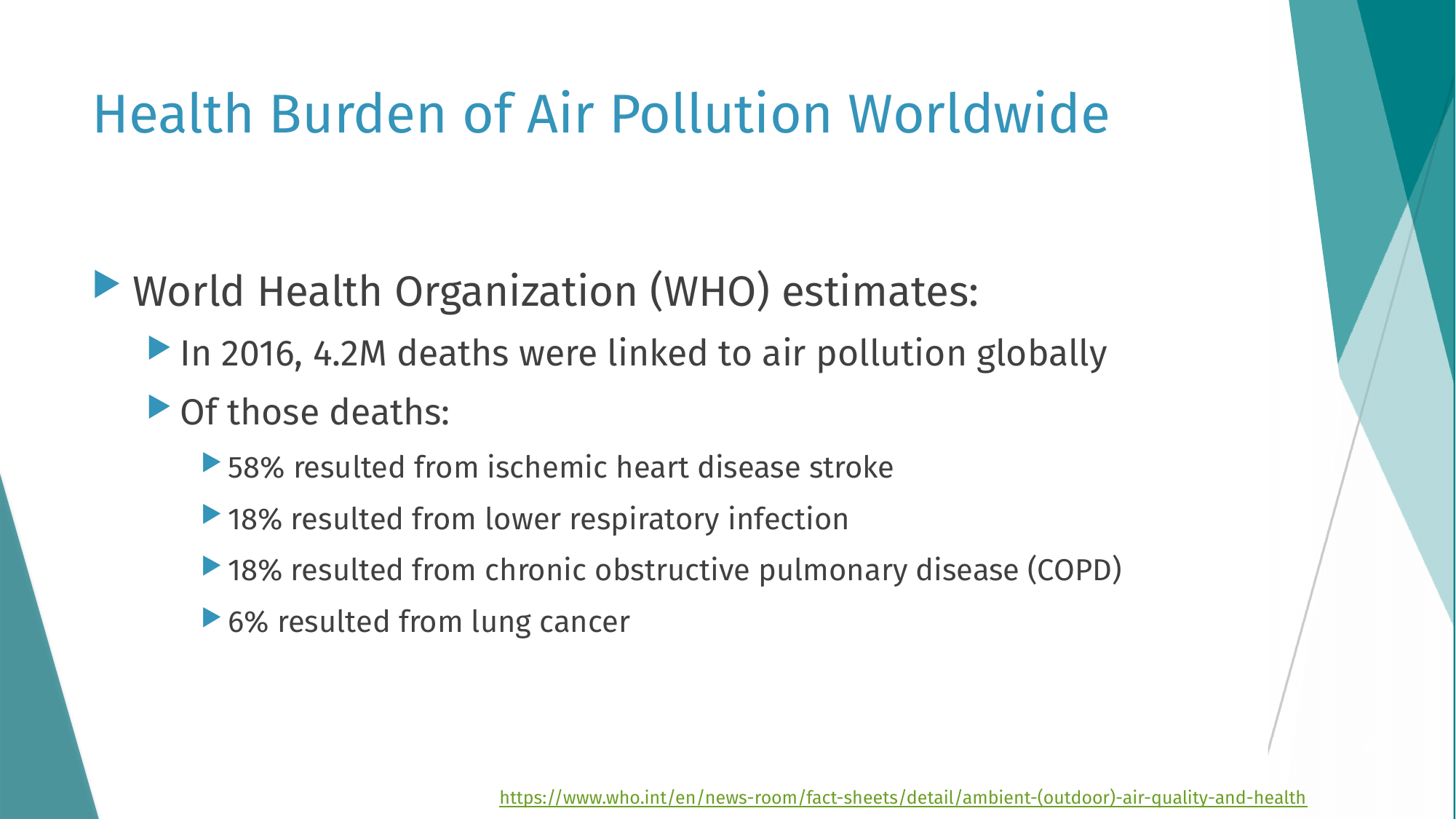

# Health Burden of Air Pollution Worldwide
World Health Organization (WHO) estimates:
In 2016, 4.2M deaths were linked to air pollution globally
Of those deaths:
58% resulted from ischemic heart disease stroke
18% resulted from lower respiratory infection
18% resulted from chronic obstructive pulmonary disease (COPD)
6% resulted from lung cancer

8
https://www.who.int/en/news-room/fact-sheets/detail/ambient-(outdoor)-air-quality-and-health